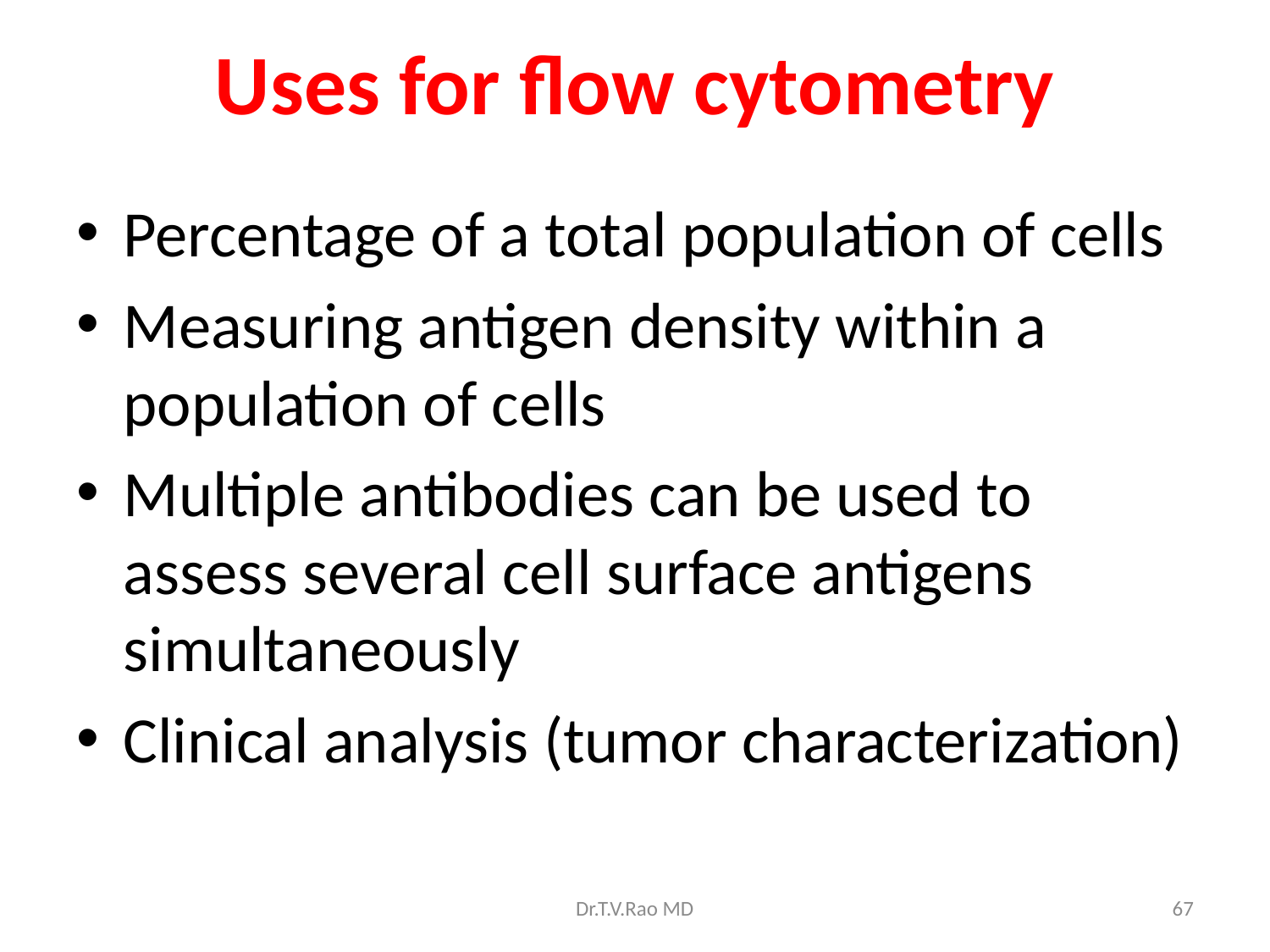

# Uses for flow cytometry
Percentage of a total population of cells
Measuring antigen density within a population of cells
Multiple antibodies can be used to assess several cell surface antigens simultaneously
Clinical analysis (tumor characterization)

Dr.T.V.Rao MD
67